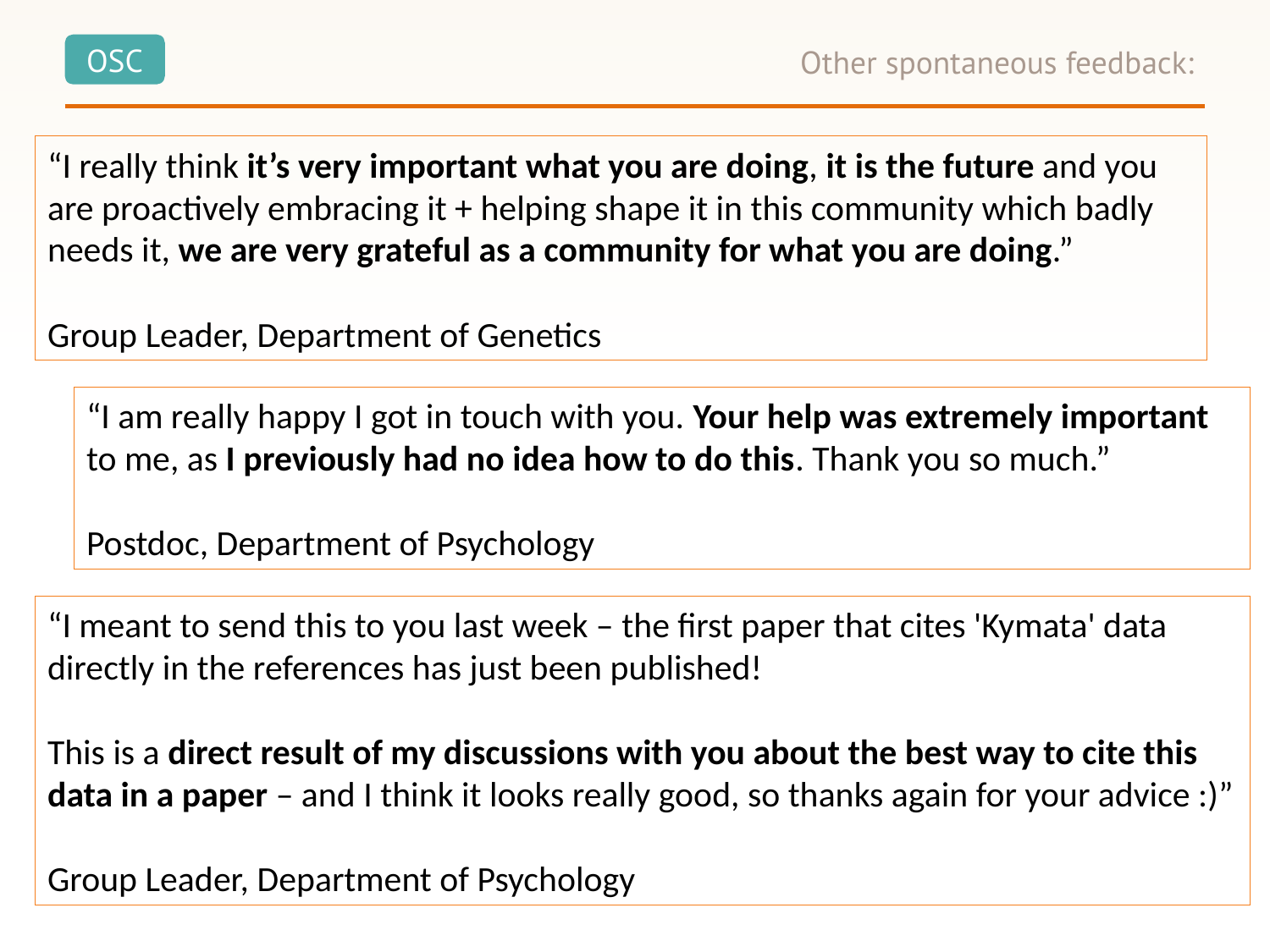

# Other spontaneous feedback:
“I really think it’s very important what you are doing, it is the future and you are proactively embracing it + helping shape it in this community which badly needs it, we are very grateful as a community for what you are doing.”

Group Leader, Department of Genetics
“I am really happy I got in touch with you. Your help was extremely important to me, as I previously had no idea how to do this. Thank you so much.”

Postdoc, Department of Psychology
“I meant to send this to you last week – the first paper that cites 'Kymata' data directly in the references has just been published!

This is a direct result of my discussions with you about the best way to cite this data in a paper – and I think it looks really good, so thanks again for your advice :)”

Group Leader, Department of Psychology